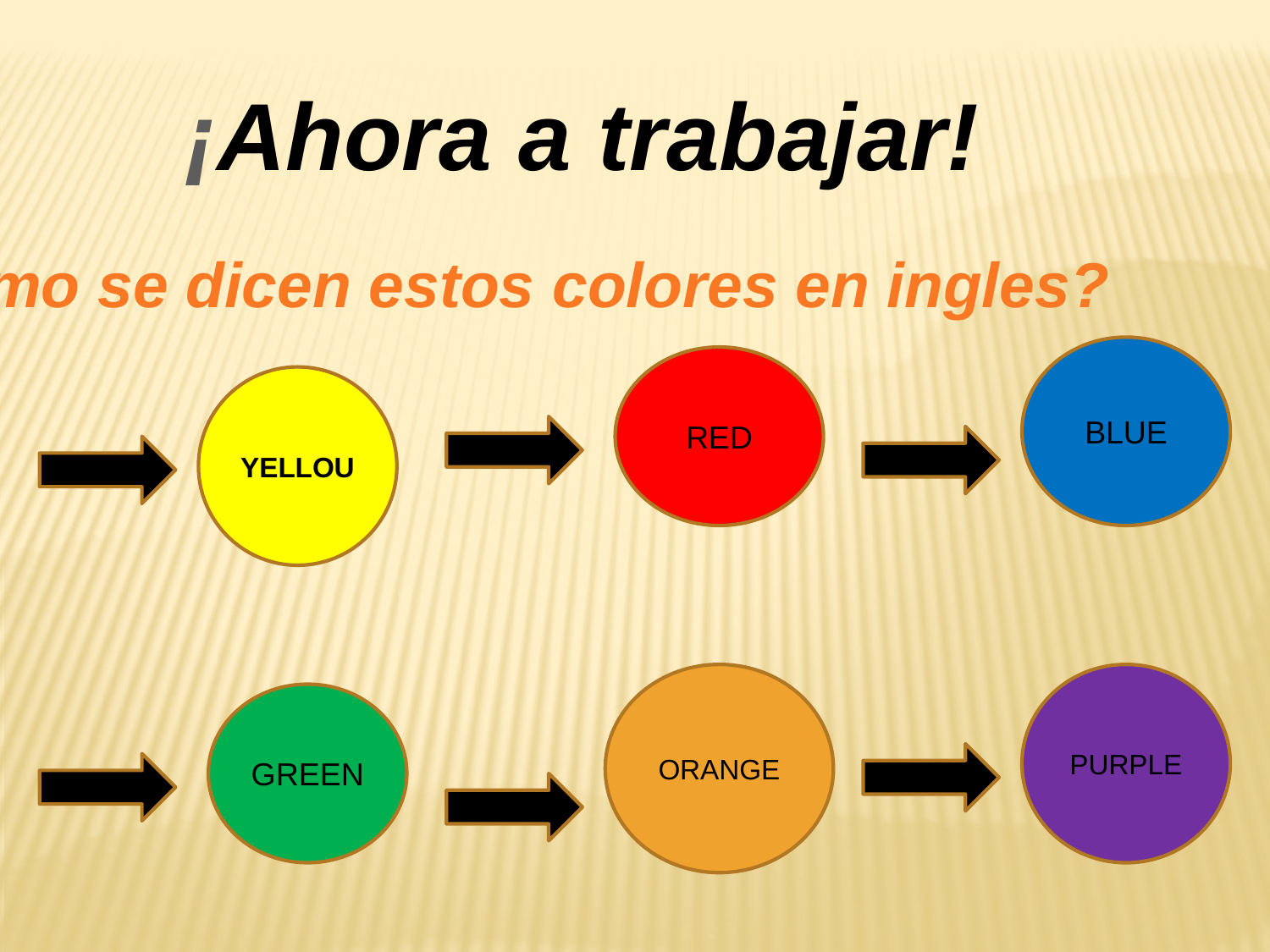

¡Ahora a trabajar!
1- ¿Cómo se dicen estos colores en ingles?
BLUE
RED
YELLOU

ORANGE
PURPLE
GREEN